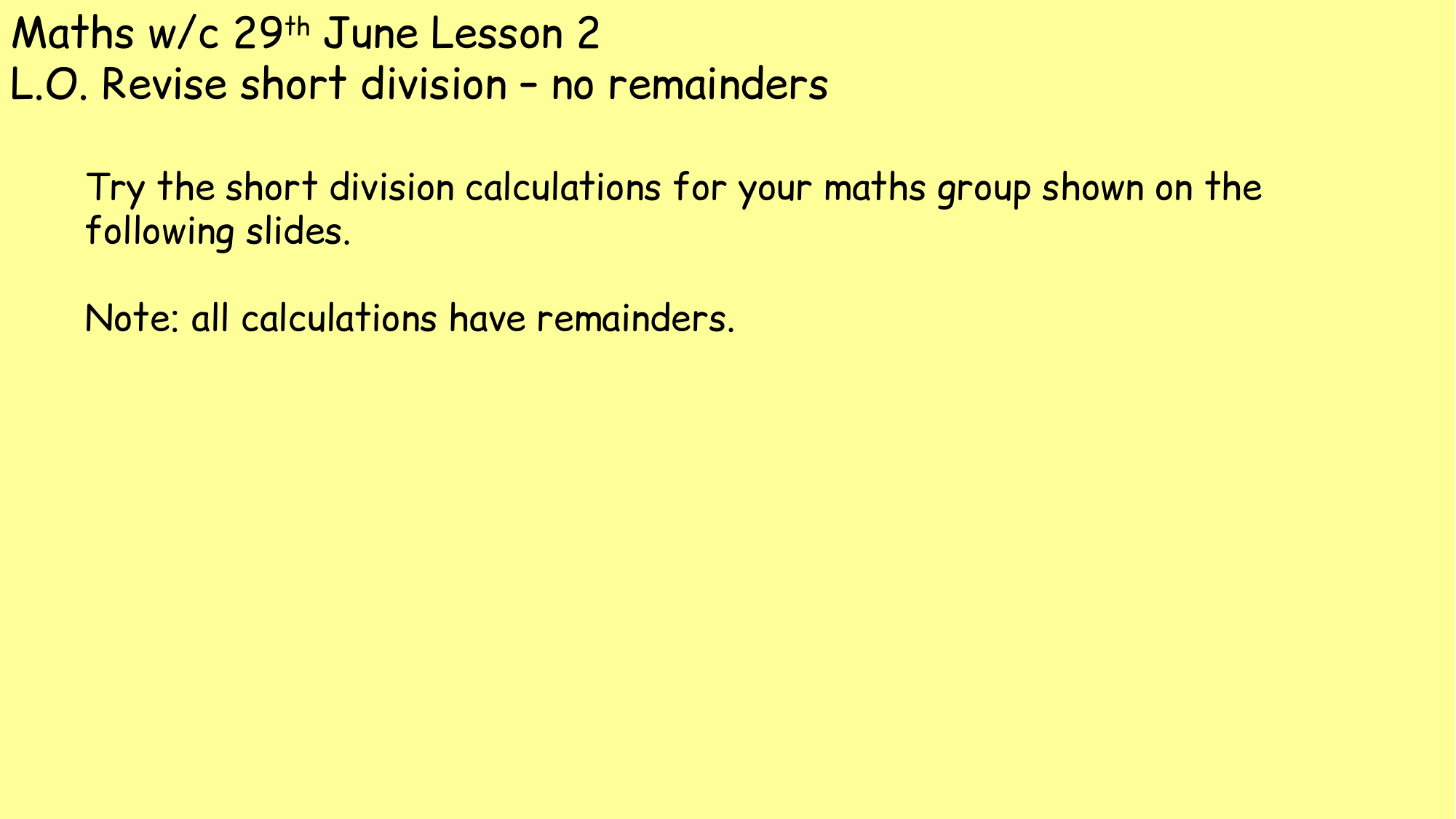

Maths w/c 29th June Lesson 2
L.O. Revise short division – no remainders
Try the short division calculations for your maths group shown on the following slides.

Note: all calculations have remainders.